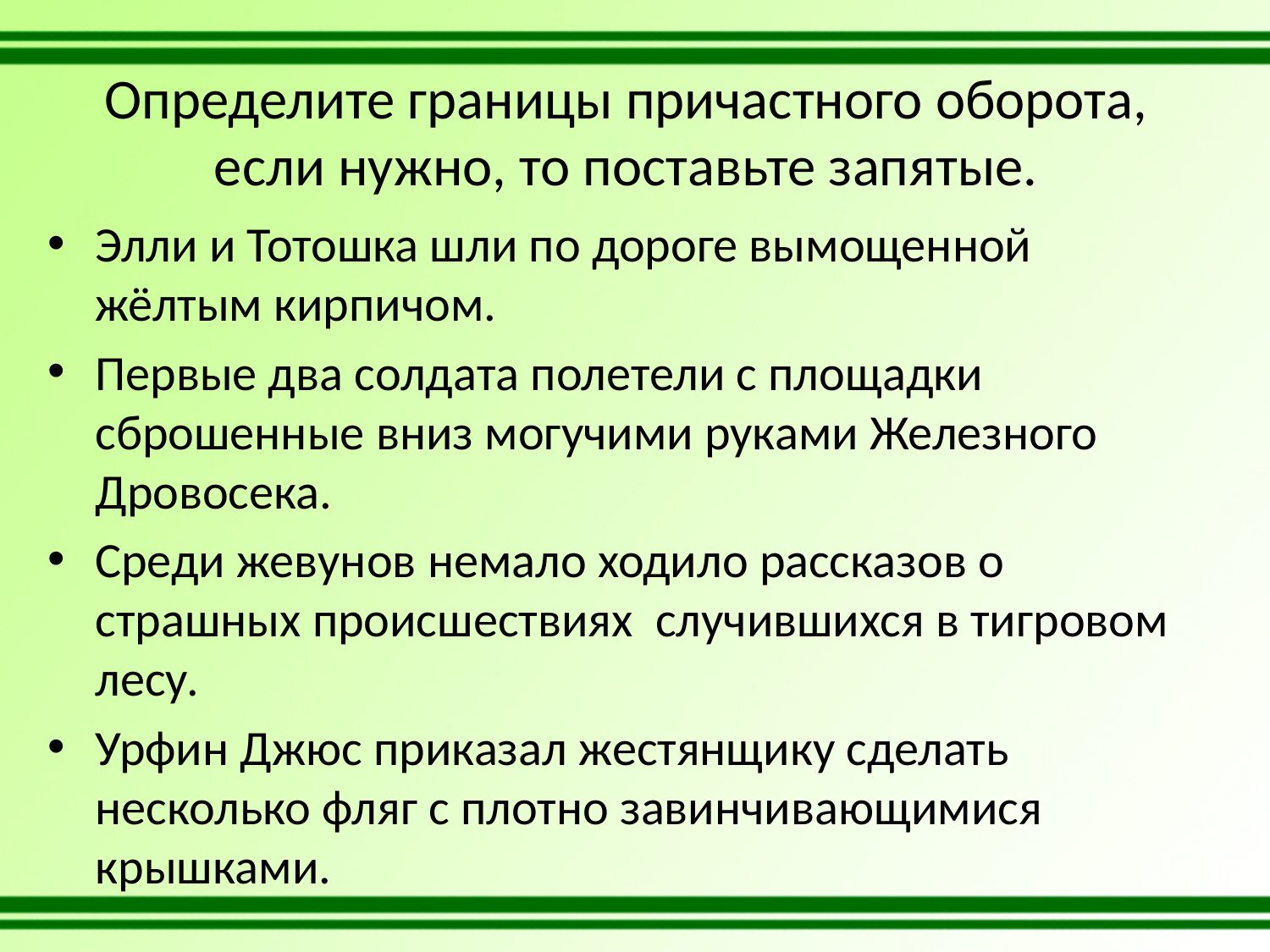

# Определите границы причастного оборота, если нужно, то поставьте запятые.
Элли и Тотошка шли по дороге вымощенной жёлтым кирпичом.
Первые два солдата полетели с площадки сброшенные вниз могучими руками Железного Дровосека.
Среди жевунов немало ходило рассказов о страшных происшествиях  случившихся в тигровом лесу.
Урфин Джюс приказал жестянщику сделать несколько фляг с плотно завинчивающимися  крышками.